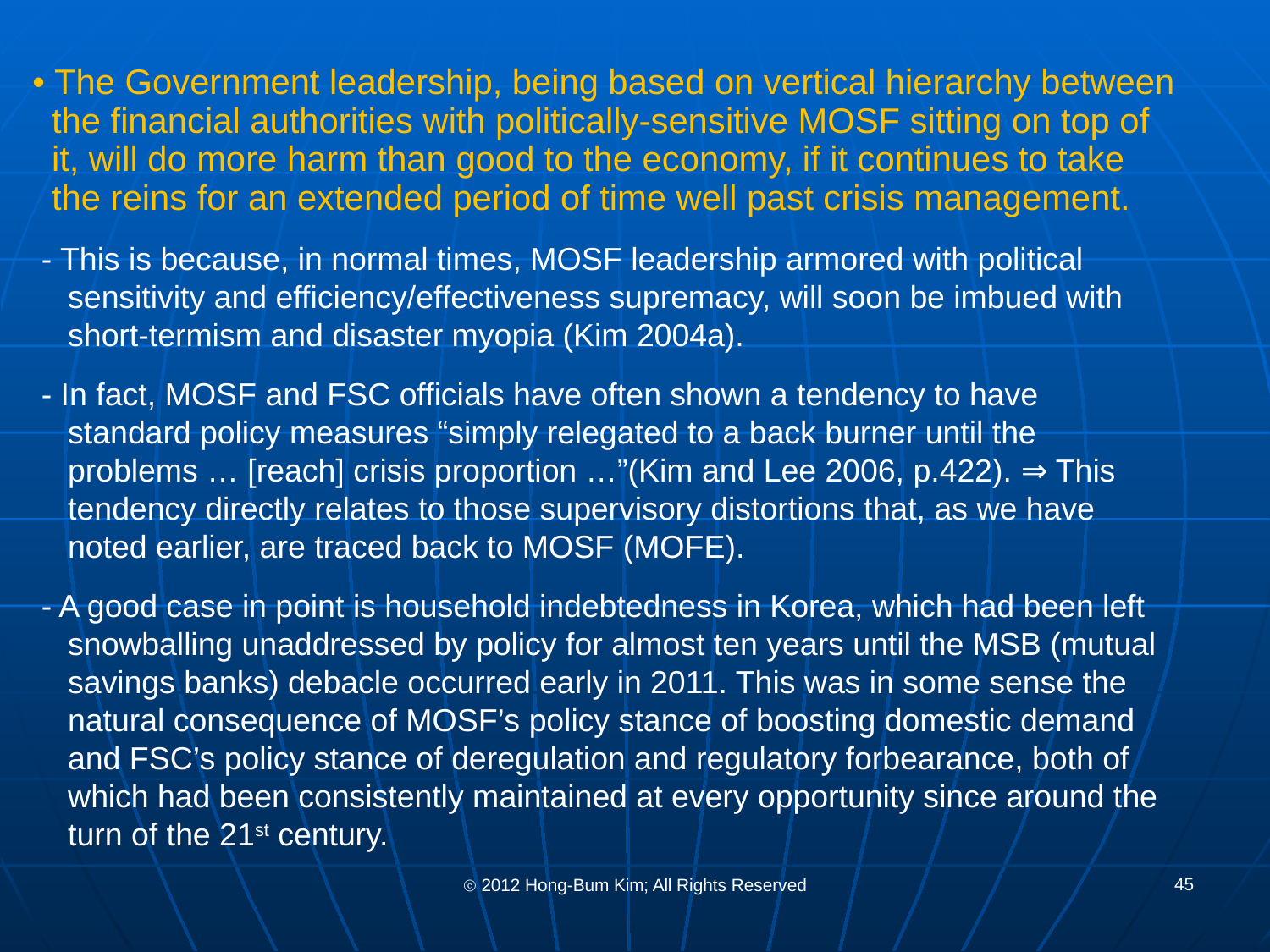

• The Government leadership, being based on vertical hierarchy between
  the financial authorities with politically-sensitive MOSF sitting on top of
  it, will do more harm than good to the economy, if it continues to take
  the reins for an extended period of time well past crisis management.

 - This is because, in normal times, MOSF leadership armored with political
    sensitivity and efficiency/effectiveness supremacy, will soon be imbued with
    short-termism and disaster myopia (Kim 2004a).

 - In fact, MOSF and FSC officials have often shown a tendency to have
    standard policy measures “simply relegated to a back burner until the
    problems … [reach] crisis proportion …”(Kim and Lee 2006, p.422). ⇒ This
    tendency directly relates to those supervisory distortions that, as we have
    noted earlier, are traced back to MOSF (MOFE).

 - A good case in point is household indebtedness in Korea, which had been left
    snowballing unaddressed by policy for almost ten years until the MSB (mutual
    savings banks) debacle occurred early in 2011. This was in some sense the
    natural consequence of MOSF’s policy stance of boosting domestic demand
    and FSC’s policy stance of deregulation and regulatory forbearance, both of
    which had been consistently maintained at every opportunity since around the
    turn of the 21st century.

45
ⓒ 2012 Hong-Bum Kim; All Rights Reserved